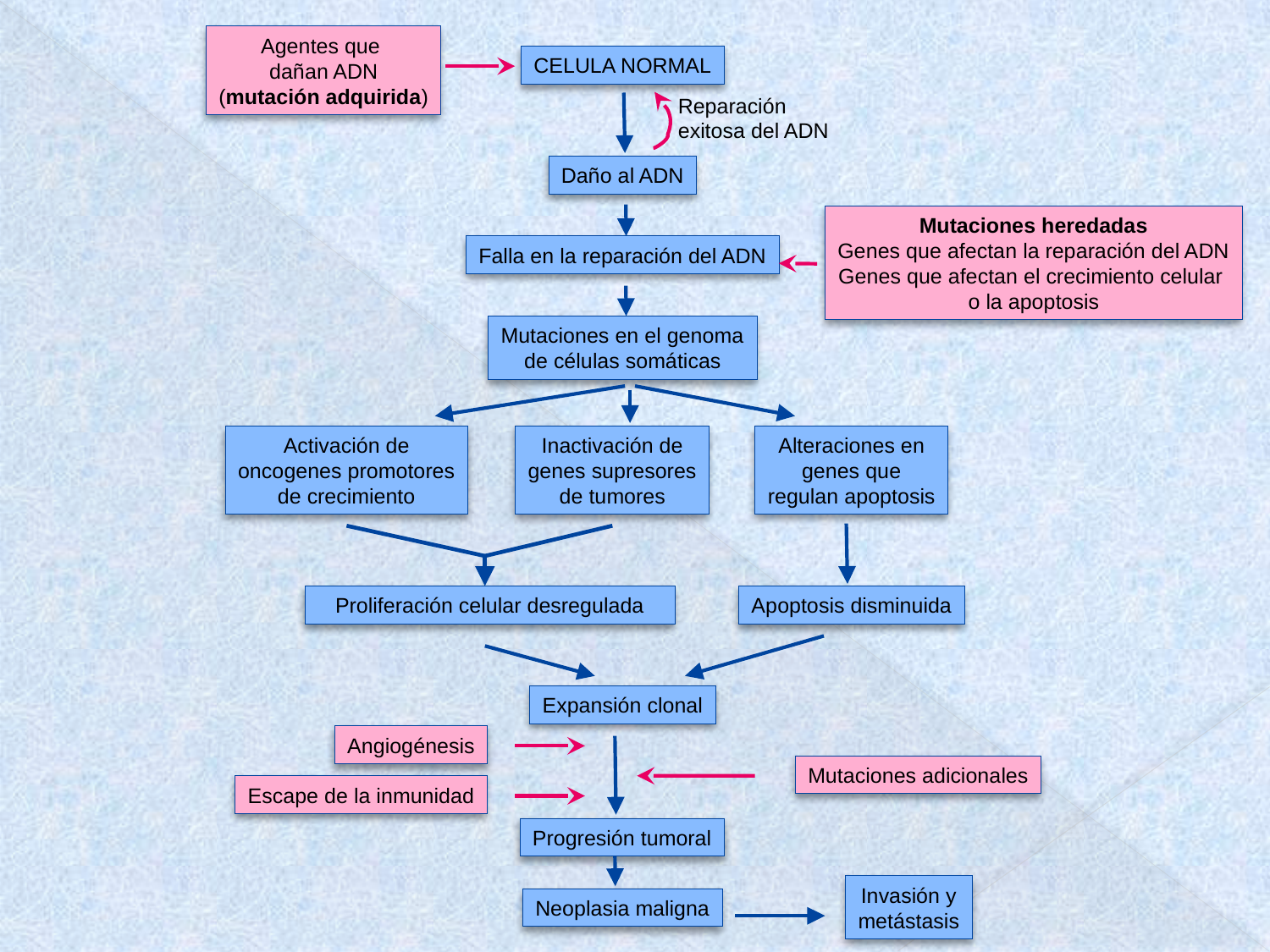

Agentes que
dañan ADN
(mutación adquirida)
CELULA NORMAL
Reparación
exitosa del ADN

Daño al ADN
Mutaciones heredadas
Genes que afectan la reparación del ADN
Genes que afectan el crecimiento celular
o la apoptosis
Falla en la reparación del ADN
Mutaciones en el genoma
de células somáticas
Activación de
oncogenes promotores
de crecimiento
Inactivación de
genes supresores
de tumores
Alteraciones en
genes que
regulan apoptosis
Proliferación celular desregulada
Apoptosis disminuida
Expansión clonal
Angiogénesis
Mutaciones adicionales
Escape de la inmunidad
Progresión tumoral
Invasión y
metástasis
Neoplasia maligna